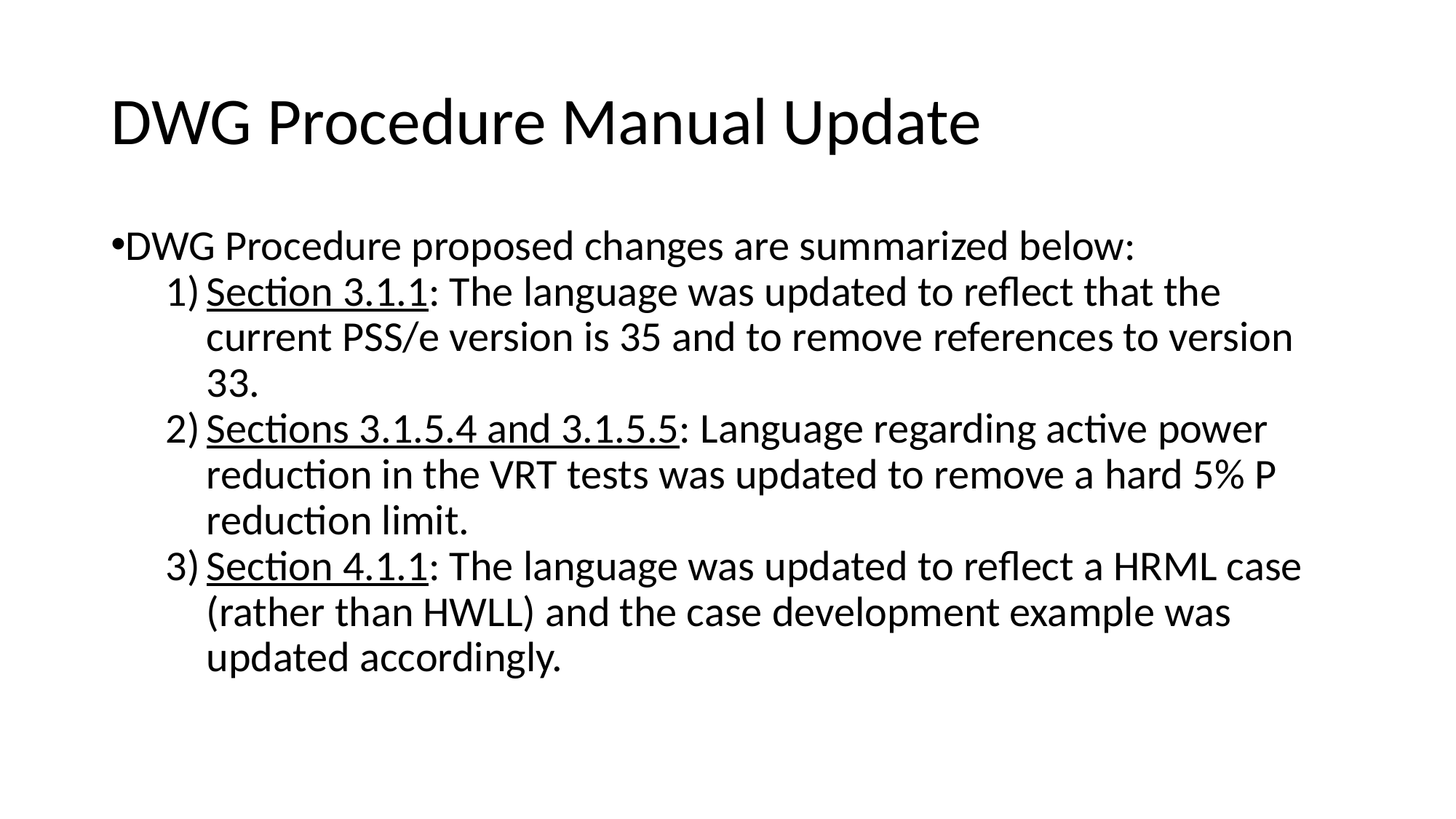

# DWG Procedure Manual Update
DWG Procedure proposed changes are summarized below:
Section 3.1.1: The language was updated to reflect that the current PSS/e version is 35 and to remove references to version 33.
Sections 3.1.5.4 and 3.1.5.5: Language regarding active power reduction in the VRT tests was updated to remove a hard 5% P reduction limit.
Section 4.1.1: The language was updated to reflect a HRML case (rather than HWLL) and the case development example was updated accordingly.